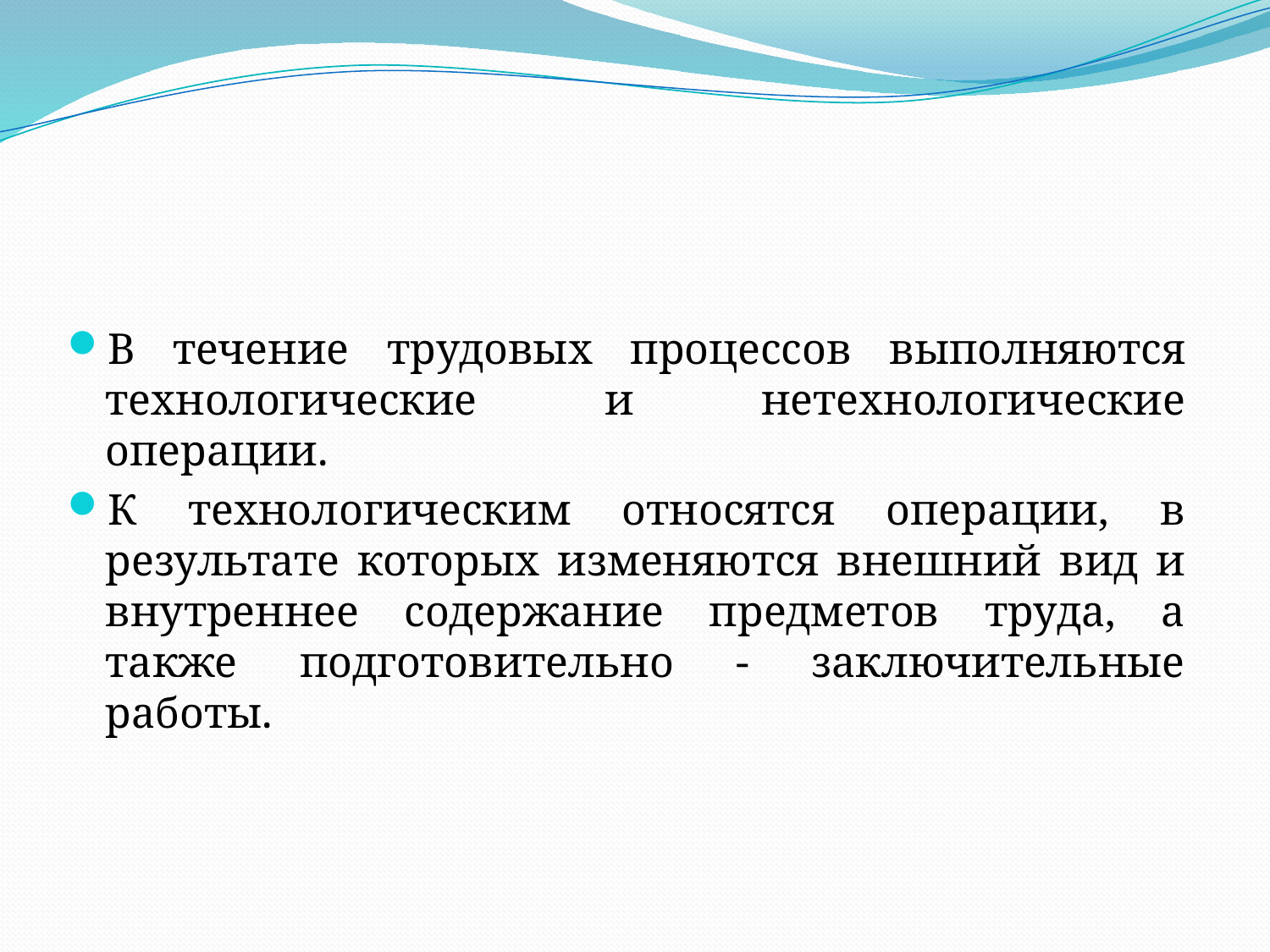

В течение трудовых процессов выполняются технологические и нетехнологические операции.
К технологическим относятся операции, в результате которых изменяются внешний вид и внутреннее содержание предметов труда, а также подготовительно - заключительные работы.